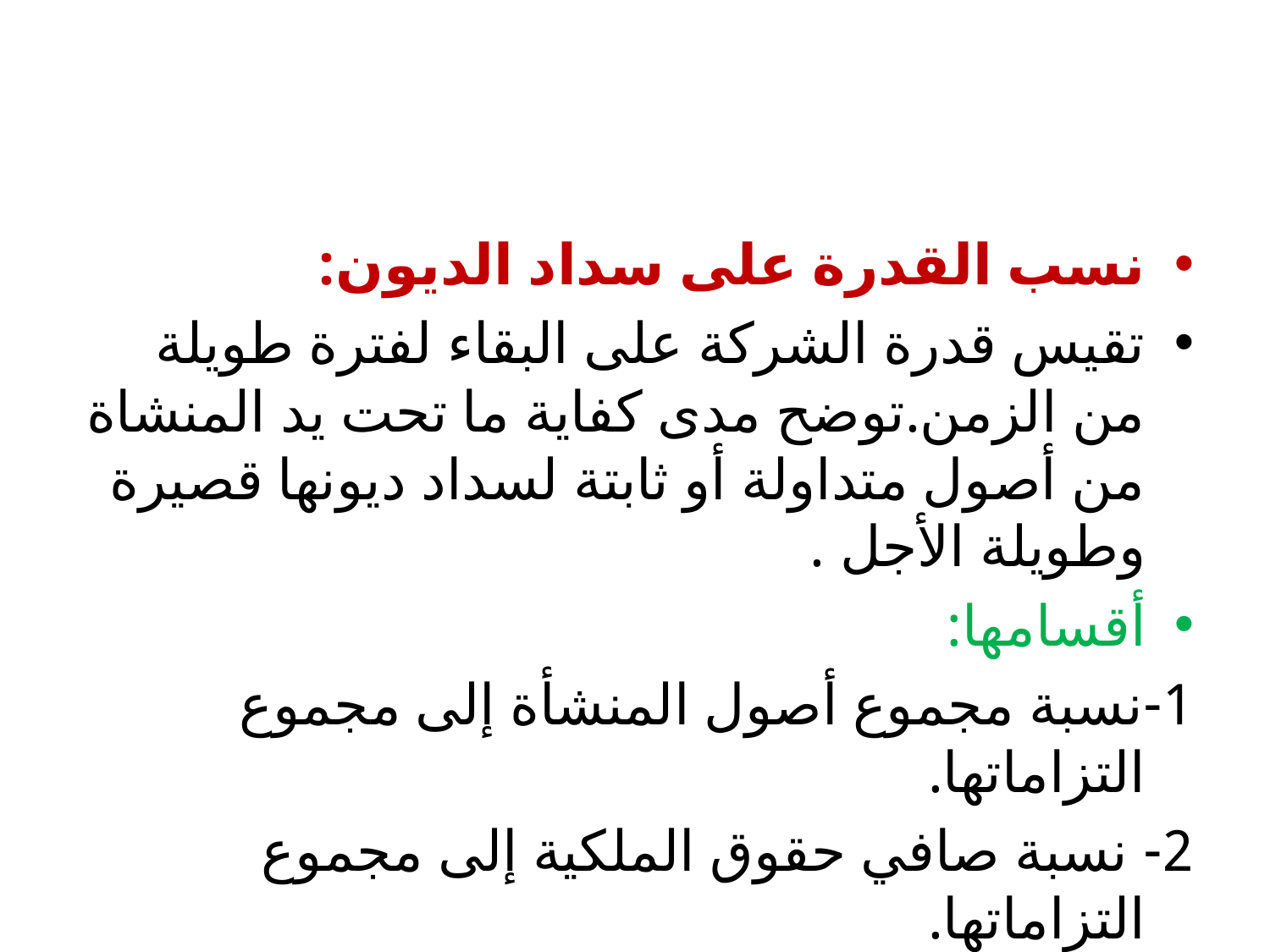

#
نسب القدرة على سداد الديون:
تقيس قدرة الشركة على البقاء لفترة طويلة من الزمن.توضح مدى كفاية ما تحت يد المنشاة من أصول متداولة أو ثابتة لسداد ديونها قصيرة وطويلة الأجل .
أقسامها:
1-نسبة مجموع أصول المنشأة إلى مجموع التزاماتها.
2- نسبة صافي حقوق الملكية إلى مجموع التزاماتها.